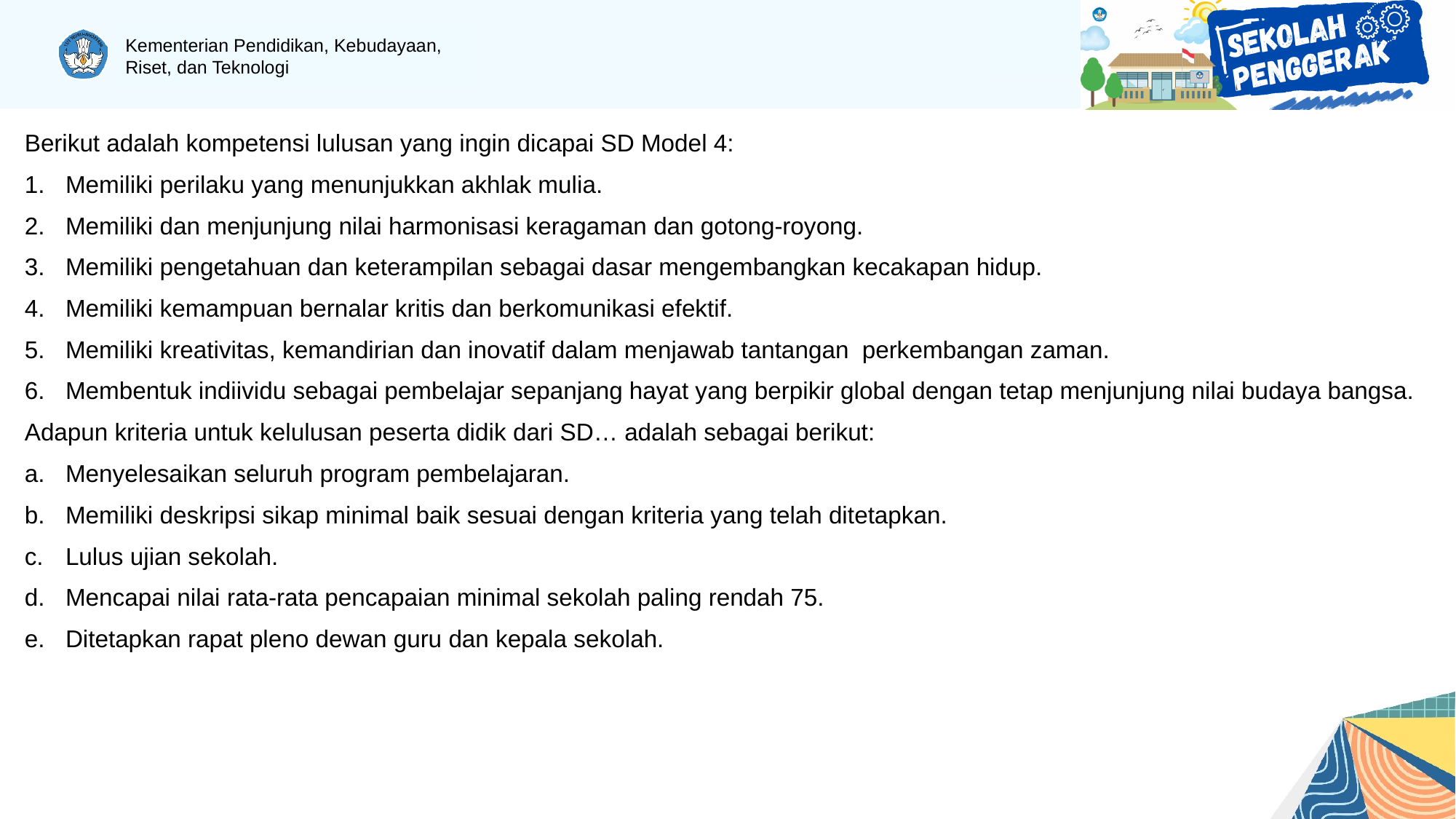

Berikut adalah kompetensi lulusan yang ingin dicapai SD Model 4:
Memiliki perilaku yang menunjukkan akhlak mulia.
Memiliki dan menjunjung nilai harmonisasi keragaman dan gotong-royong.
Memiliki pengetahuan dan keterampilan sebagai dasar mengembangkan kecakapan hidup.
Memiliki kemampuan bernalar kritis dan berkomunikasi efektif.
Memiliki kreativitas, kemandirian dan inovatif dalam menjawab tantangan  perkembangan zaman.
Membentuk indiividu sebagai pembelajar sepanjang hayat yang berpikir global dengan tetap menjunjung nilai budaya bangsa.
Adapun kriteria untuk kelulusan peserta didik dari SD… adalah sebagai berikut:
Menyelesaikan seluruh program pembelajaran.
Memiliki deskripsi sikap minimal baik sesuai dengan kriteria yang telah ditetapkan.
Lulus ujian sekolah.
Mencapai nilai rata-rata pencapaian minimal sekolah paling rendah 75.
Ditetapkan rapat pleno dewan guru dan kepala sekolah.